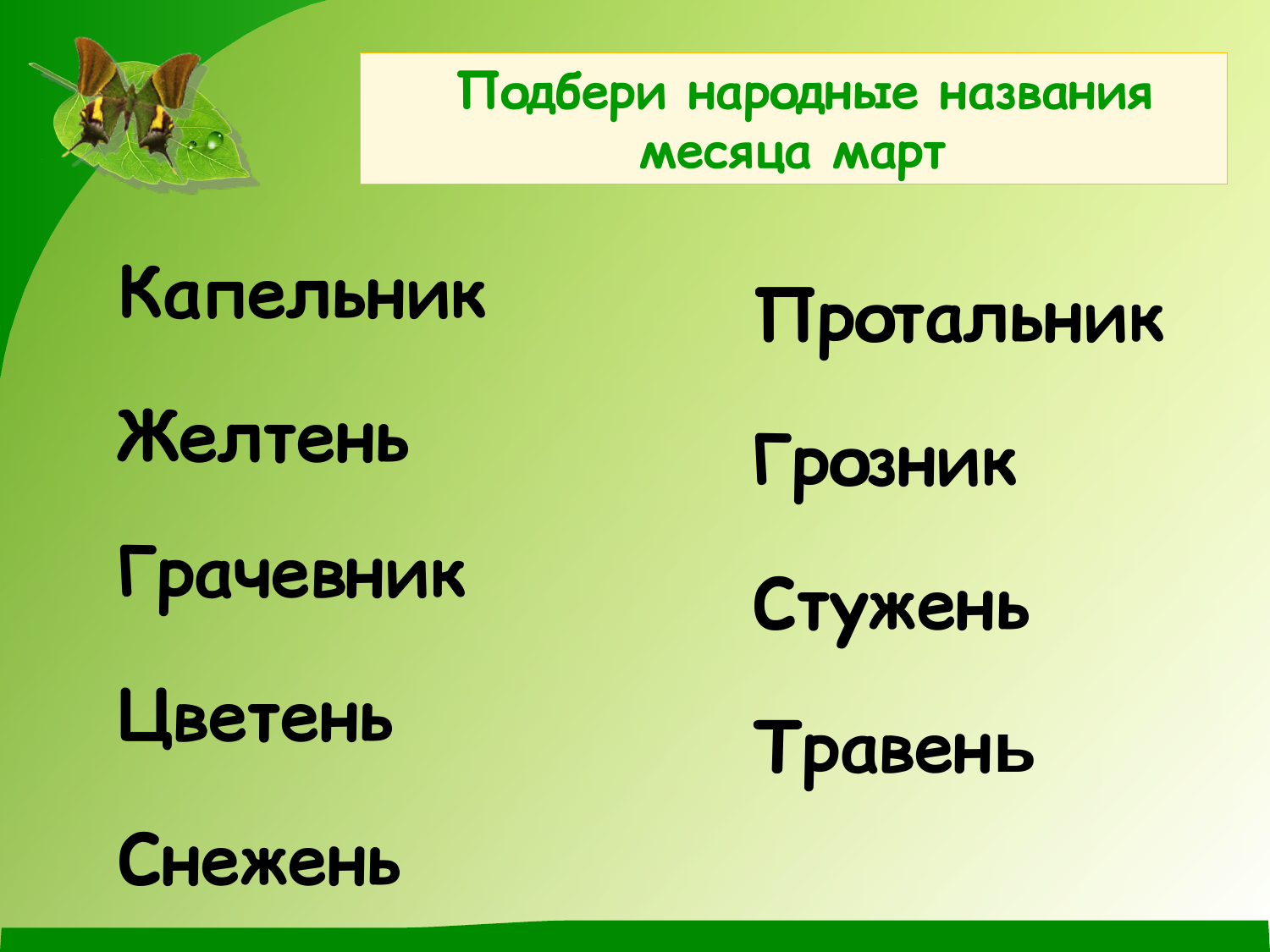

Подбери народные названия месяца март

Протальник

Грозник

Стужень

Травень

Капельник

Желтень

Грачевник

Цветень

Снежень